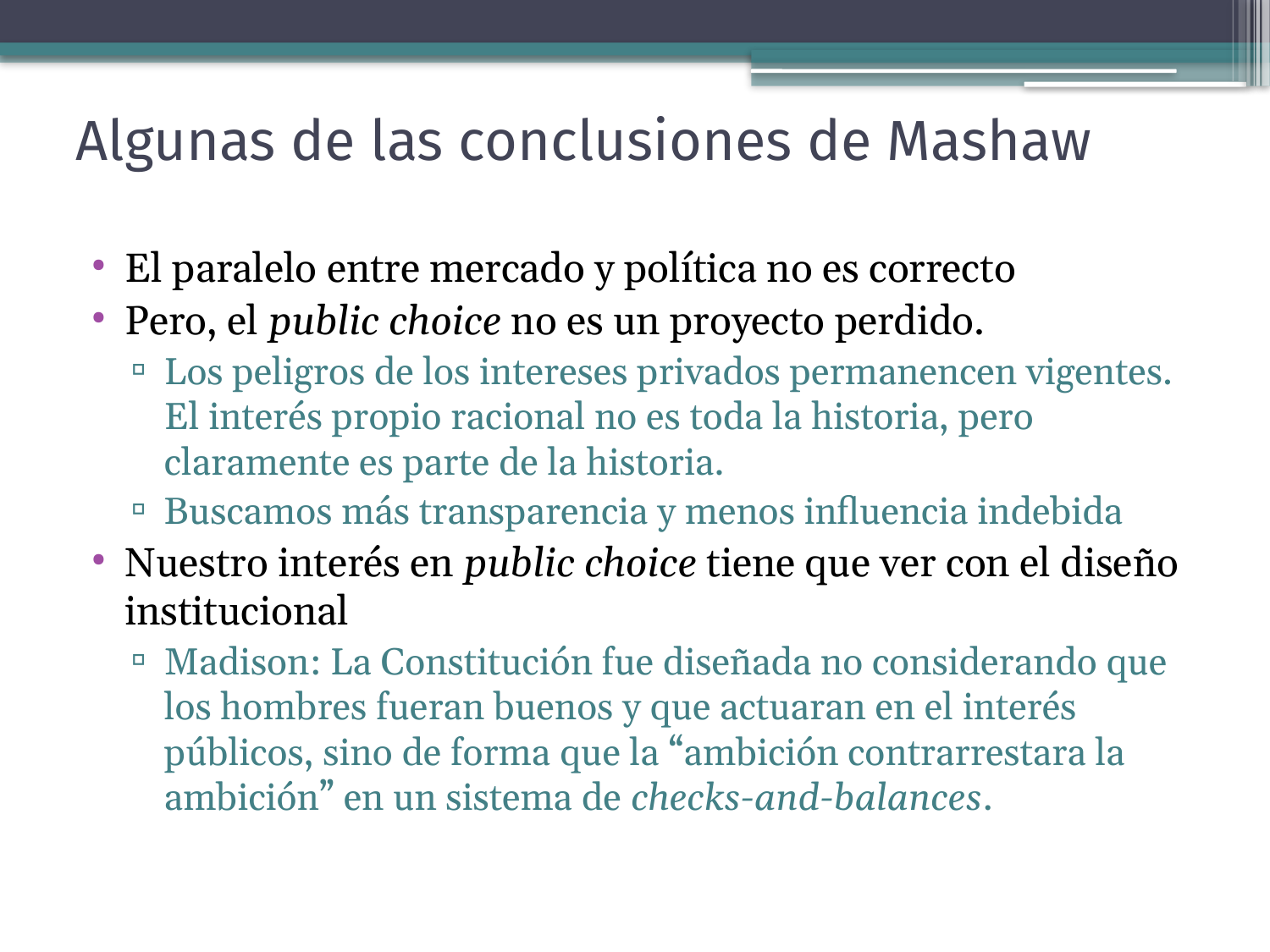

# Algunas de las conclusiones de Mashaw
El paralelo entre mercado y política no es correcto
Pero, el public choice no es un proyecto perdido.
Los peligros de los intereses privados permanencen vigentes. El interés propio racional no es toda la historia, pero claramente es parte de la historia.
Buscamos más transparencia y menos influencia indebida
Nuestro interés en public choice tiene que ver con el diseño institucional
Madison: La Constitución fue diseñada no considerando que los hombres fueran buenos y que actuaran en el interés públicos, sino de forma que la “ambición contrarrestara la ambición” en un sistema de checks-and-balances.